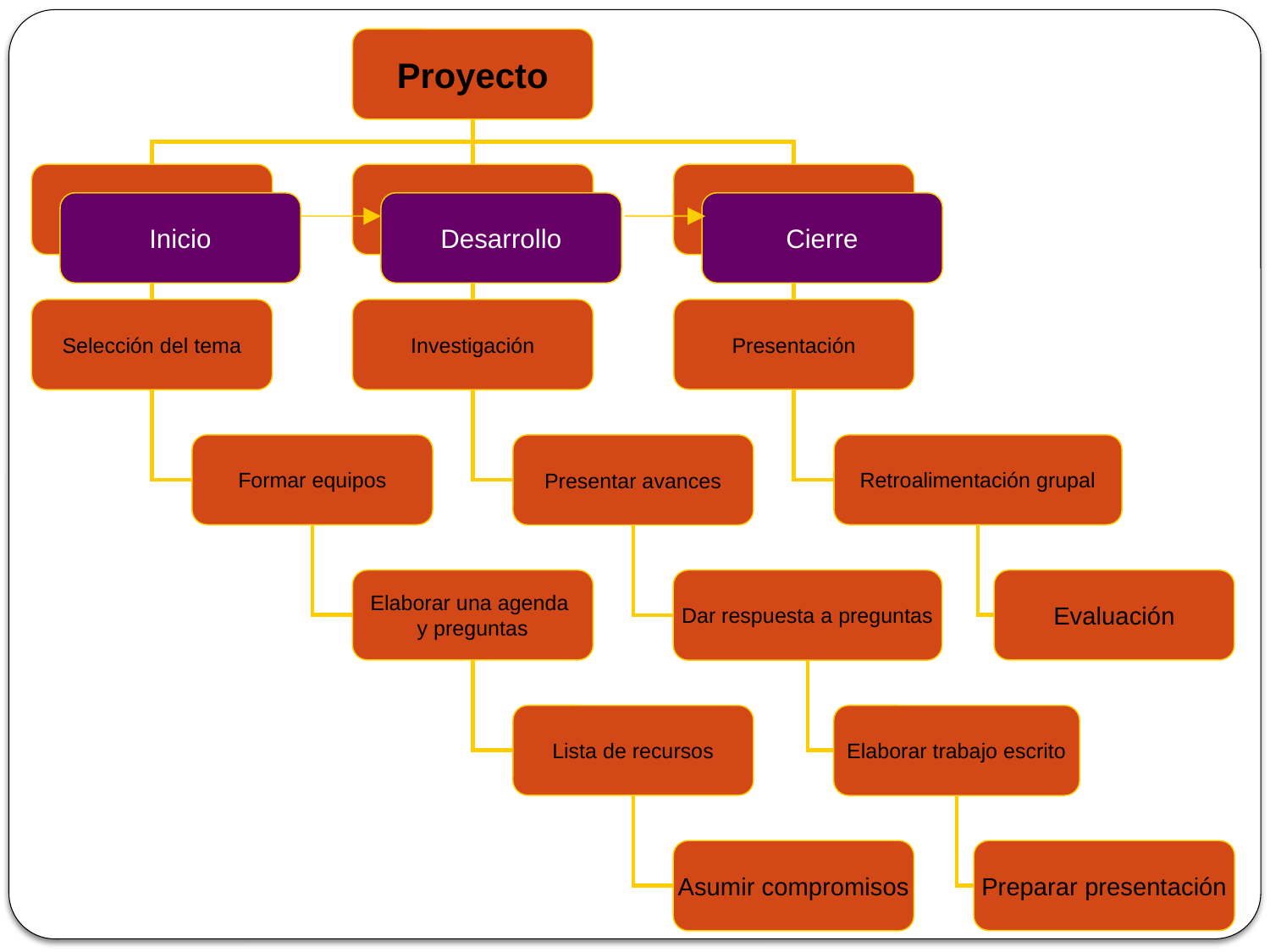

Proyecto
Inicio
Desarrollo
Cierre
Inicio
Desarrollo
Cierre
Selección del tema
Investigación
Presentación
Formar equipos
Presentar avances
Retroalimentación grupal
Elaborar una agenda
y preguntas
Dar respuesta a preguntas
Evaluación
Lista de recursos
Elaborar trabajo escrito
Asumir compromisos
Preparar presentación